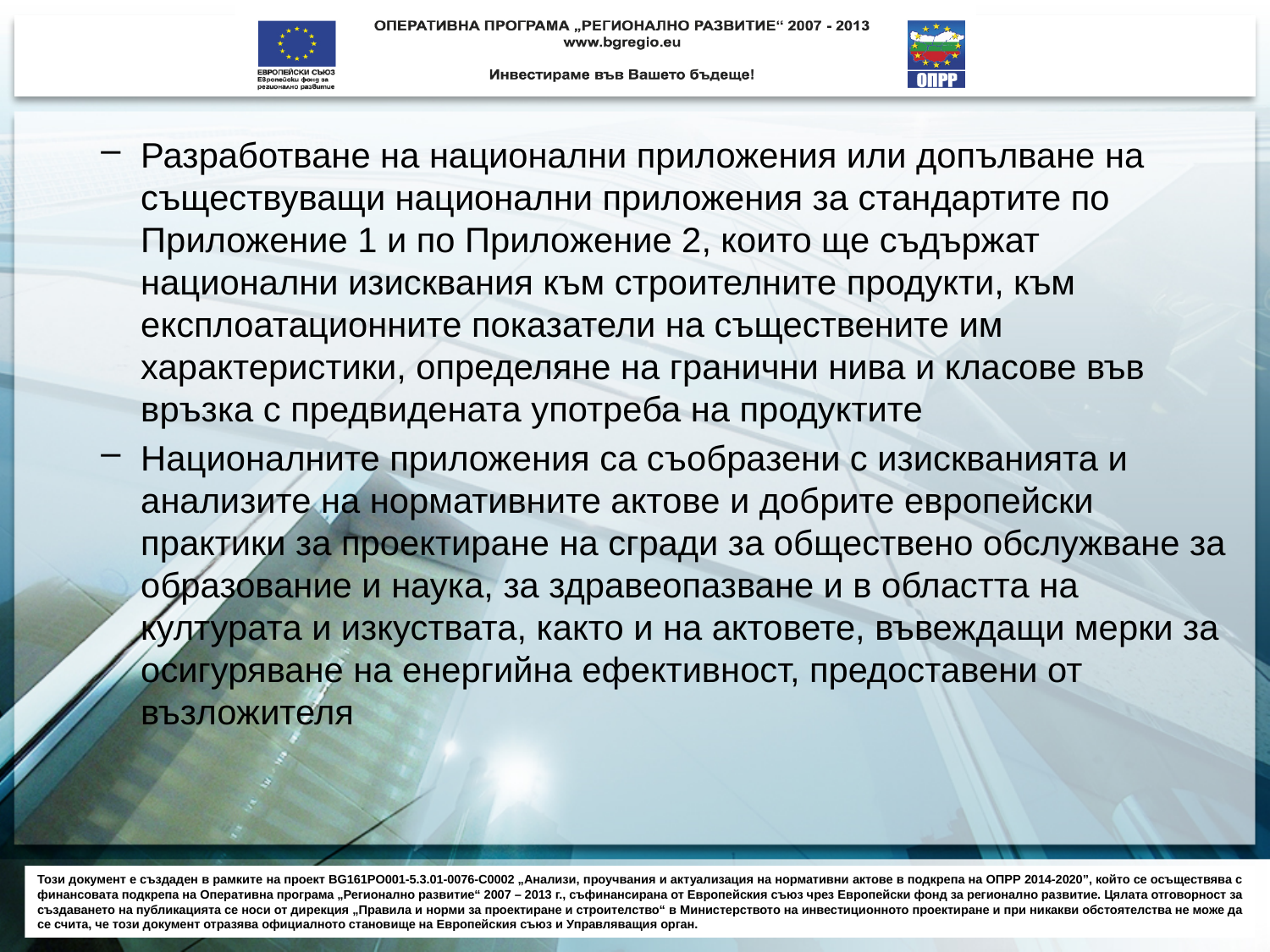

Разработване на национални приложения или допълване на съществуващи национални приложения за стандартите по Приложение 1 и по Приложение 2, които ще съдържат национални изисквания към строителните продукти, към експлоатационните показатели на съществените им характеристики, определяне на гранични нива и класове във връзка с предвидената употреба на продуктите
Националните приложения са съобразени с изискванията и анализите на нормативните актове и добрите европейски практики за проектиране на сгради за обществено обслужване за образование и наука, за здравеопазване и в областта на културата и изкуствата, както и на актовете, въвеждащи мерки за осигуряване на енергийна ефективност, предоставени от възложителя